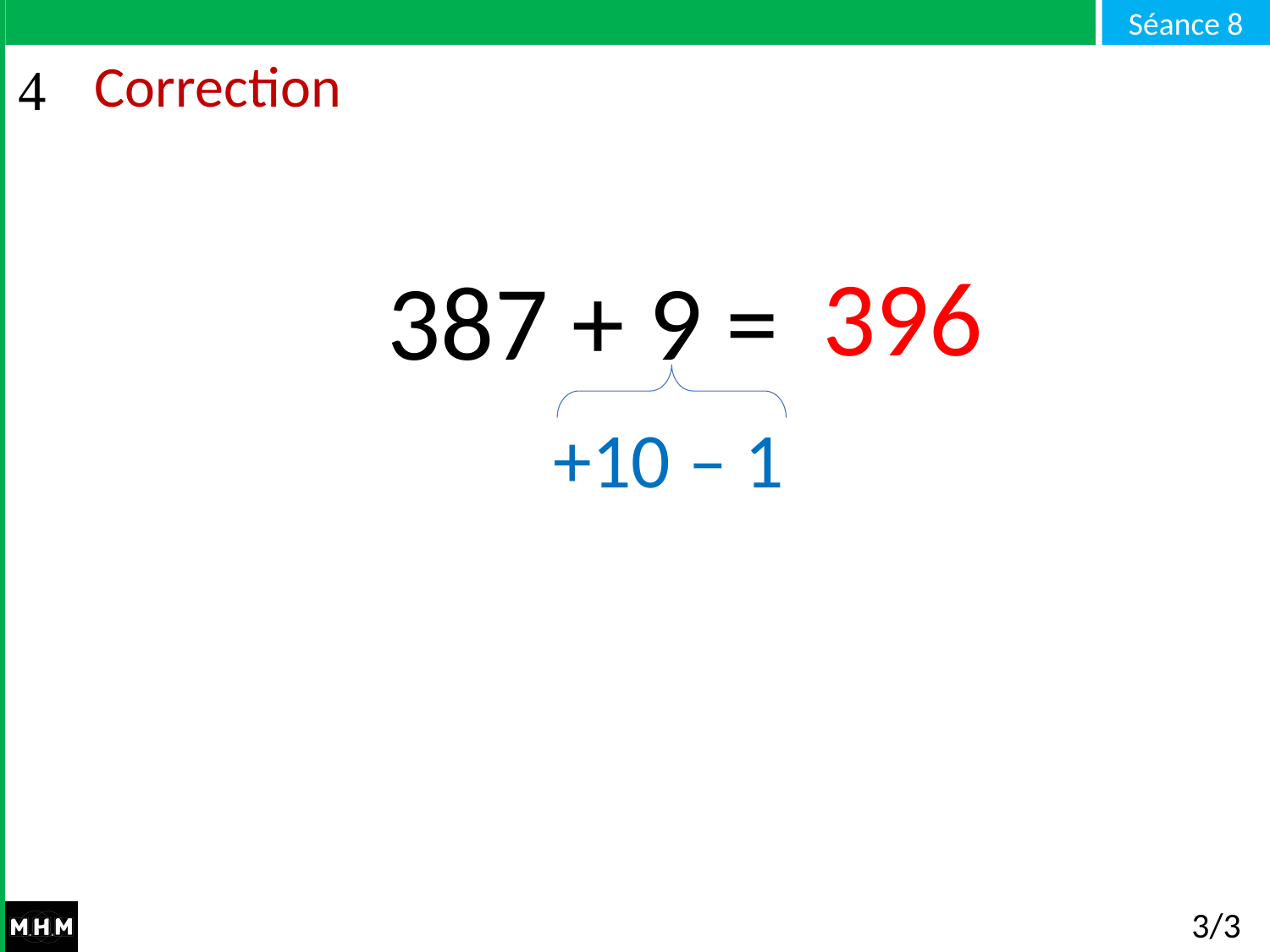

# Correction
396
387 + 9 =

+10 – 1
3/3